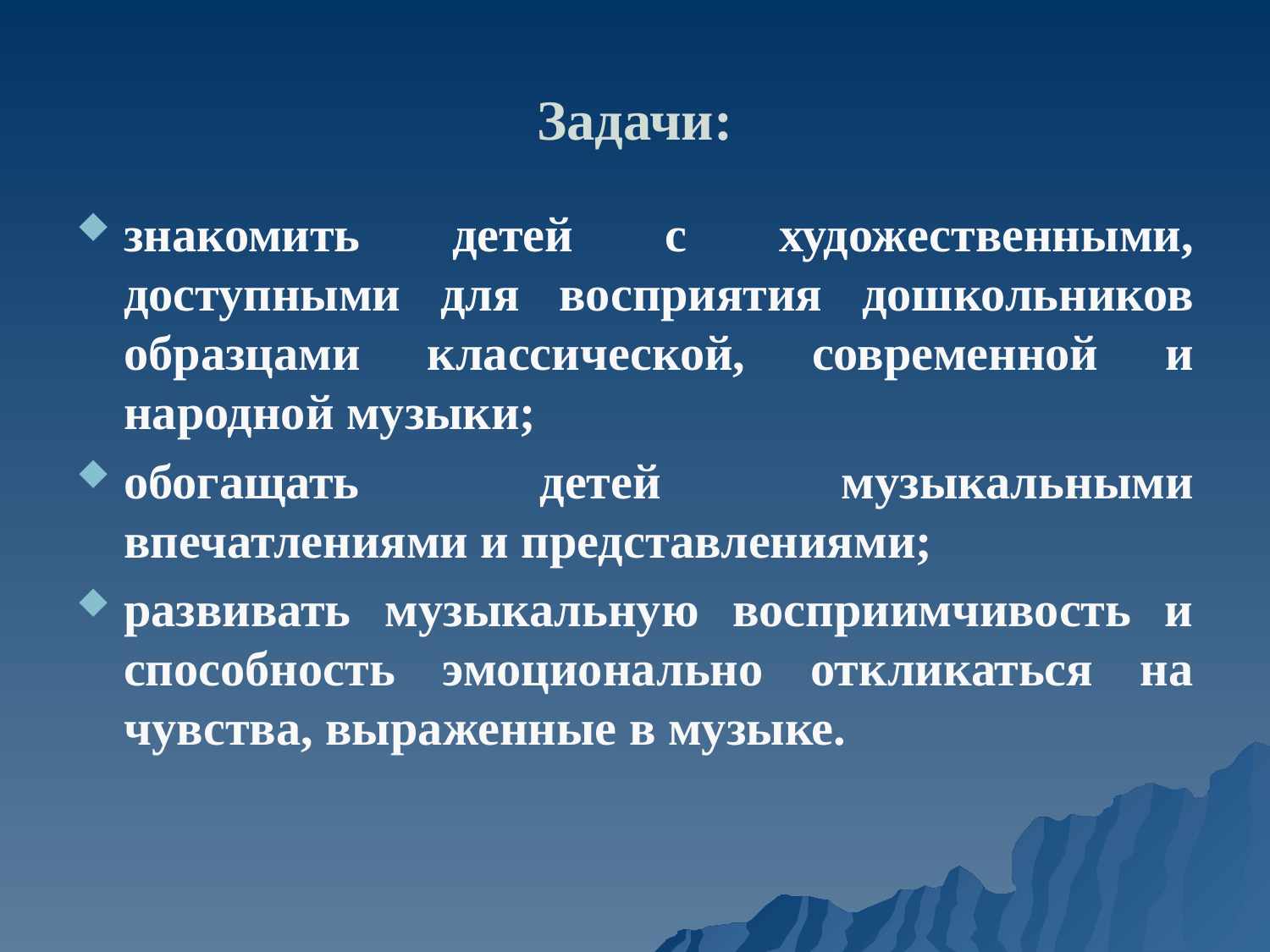

# Задачи:
знакомить детей с художественными, доступными для восприятия дошкольников образцами классической, современной и народной музыки;
обогащать детей музыкальными впечатлениями и представлениями;
развивать музыкальную восприимчивость и способность эмоционально откликаться на чувства, выраженные в музыке.